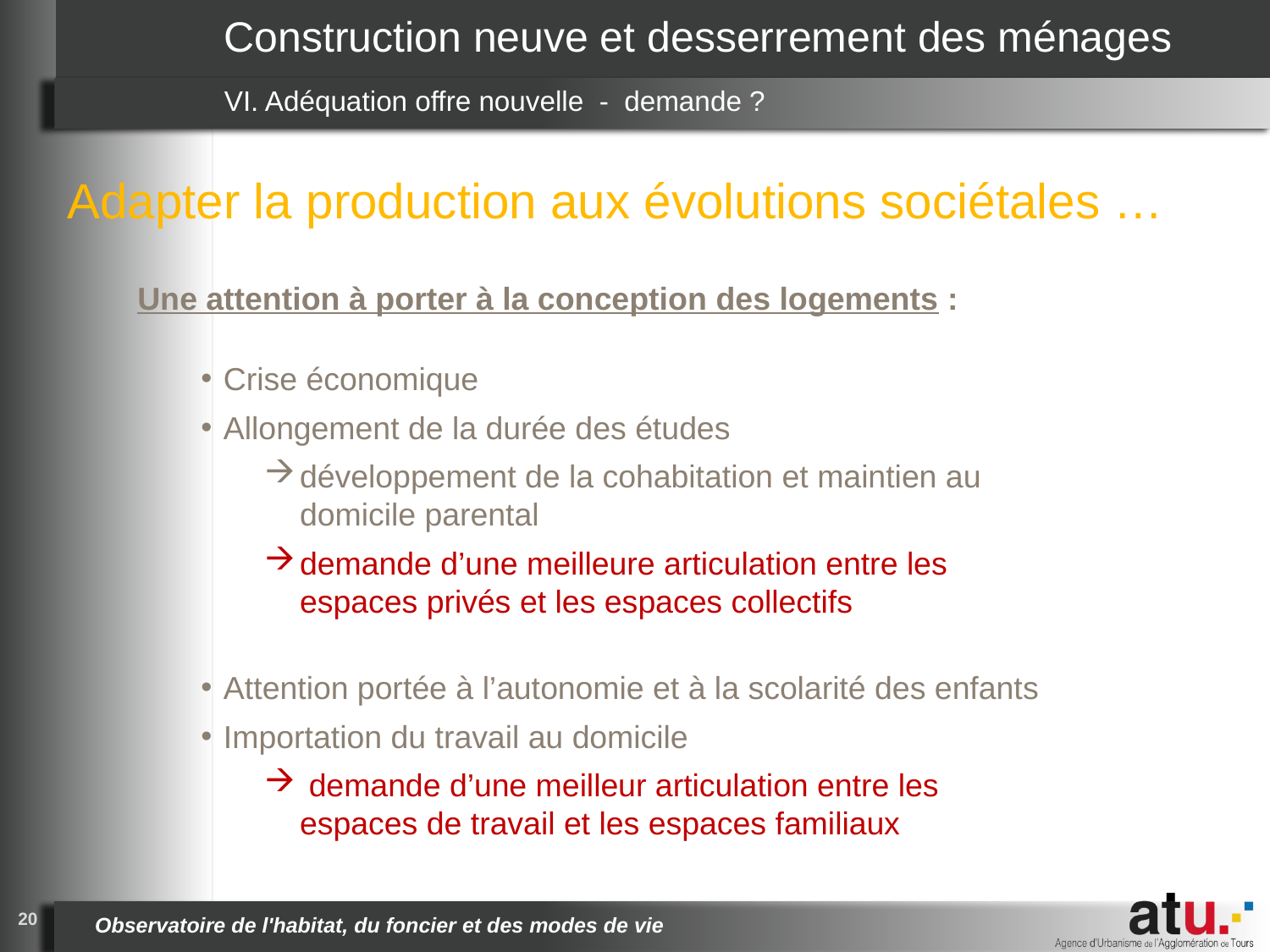

# Construction neuve et desserrement des ménages
VI. Adéquation offre nouvelle  -  demande ?
Adapter la production aux évolutions sociétales …
Une attention à porter à la conception des logements :
Crise économique
Allongement de la durée des études
développement de la cohabitation et maintien au domicile parental
demande d’une meilleure articulation entre les espaces privés et les espaces collectifs

Attention portée à l’autonomie et à la scolarité des enfants
Importation du travail au domicile
 demande d’une meilleur articulation entre les espaces de travail et les espaces familiaux
20
Observatoire de l'habitat, du foncier et des modes de vie